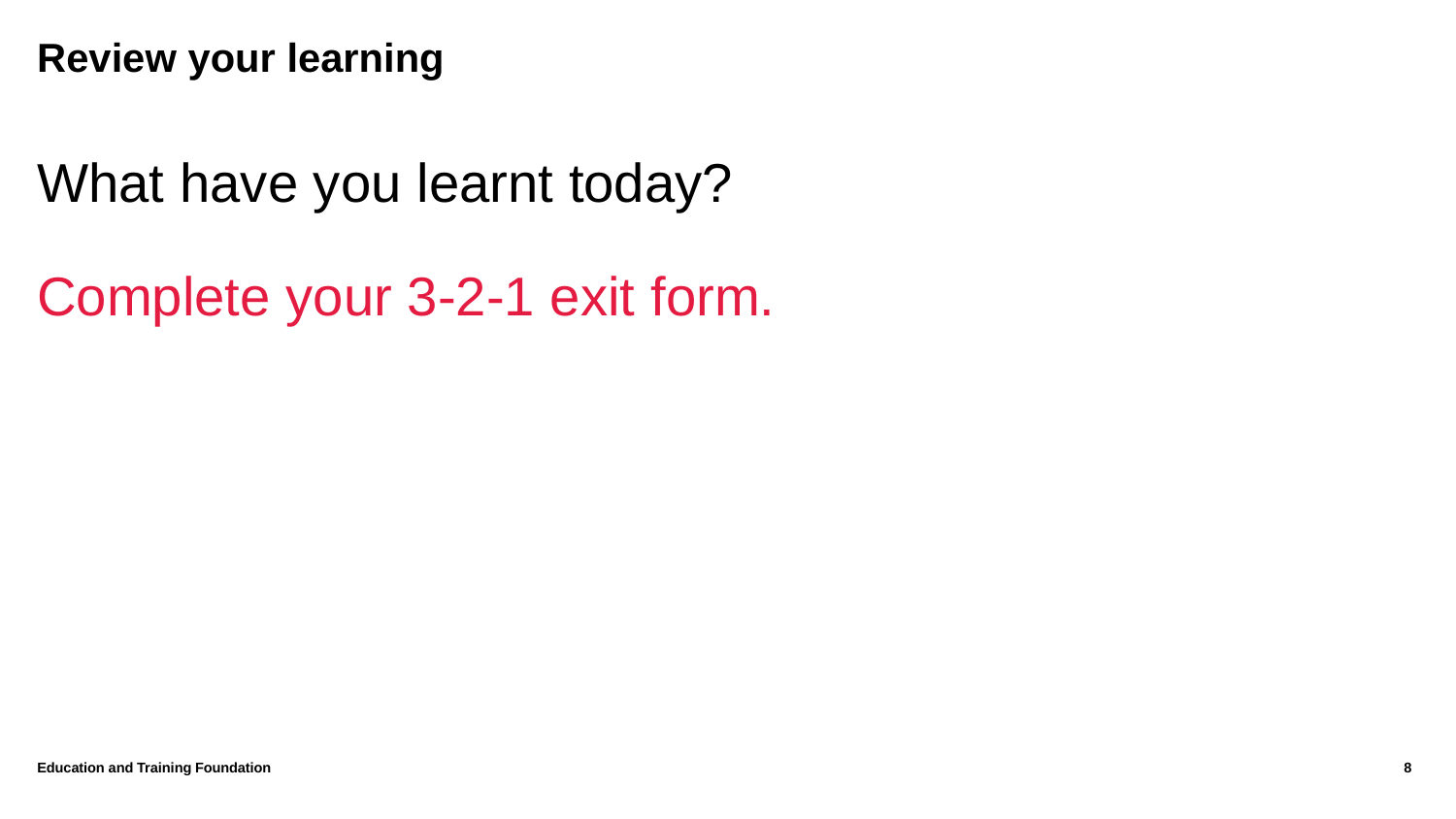

# Review your learning
What have you learnt today?

Complete your 3-2-1 exit form.

Education and Training Foundation
8